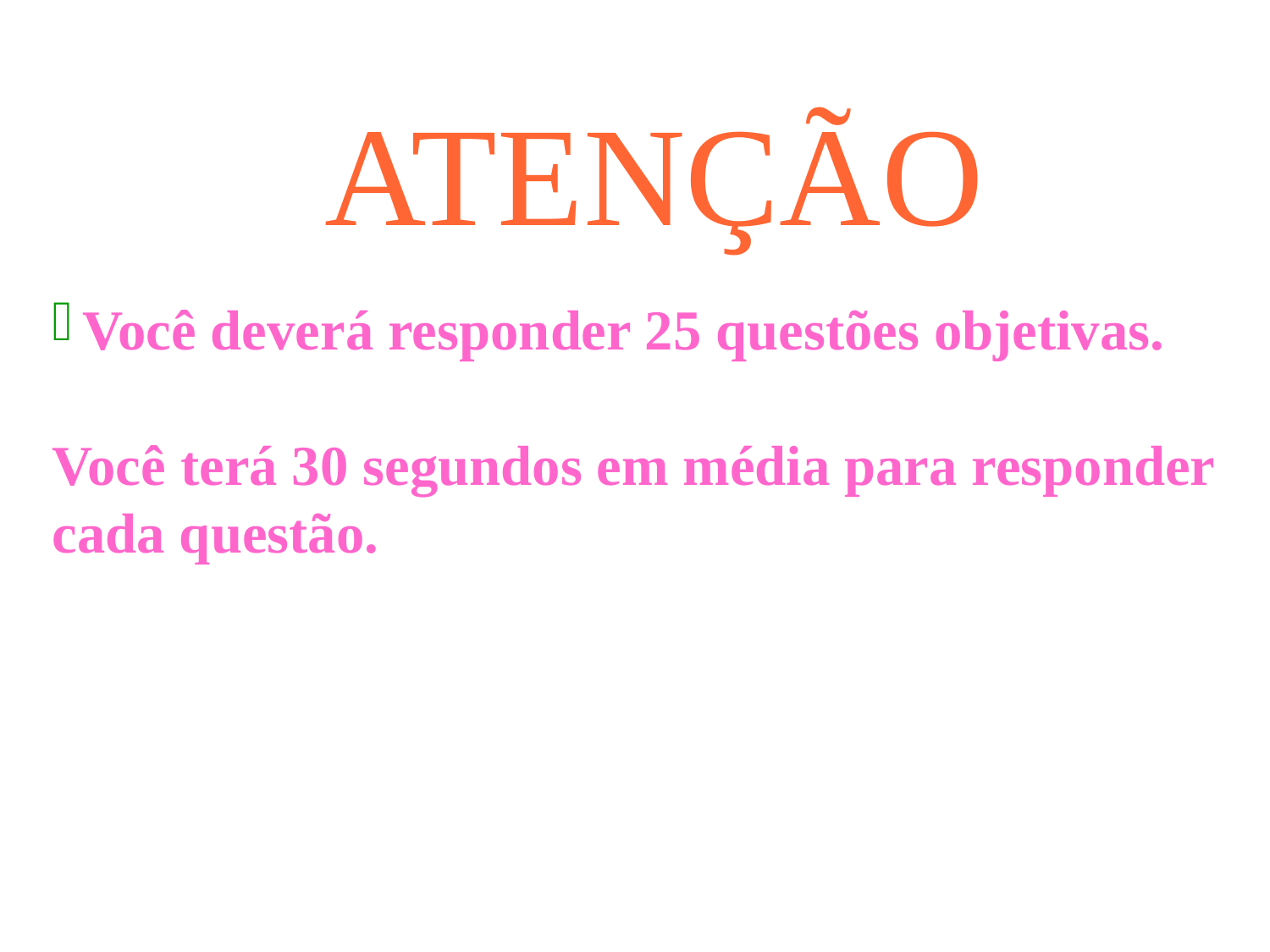

ATENÇÃO
Você deverá responder 25 questões objetivas.

Você terá 30 segundos em média para responder
cada questão.